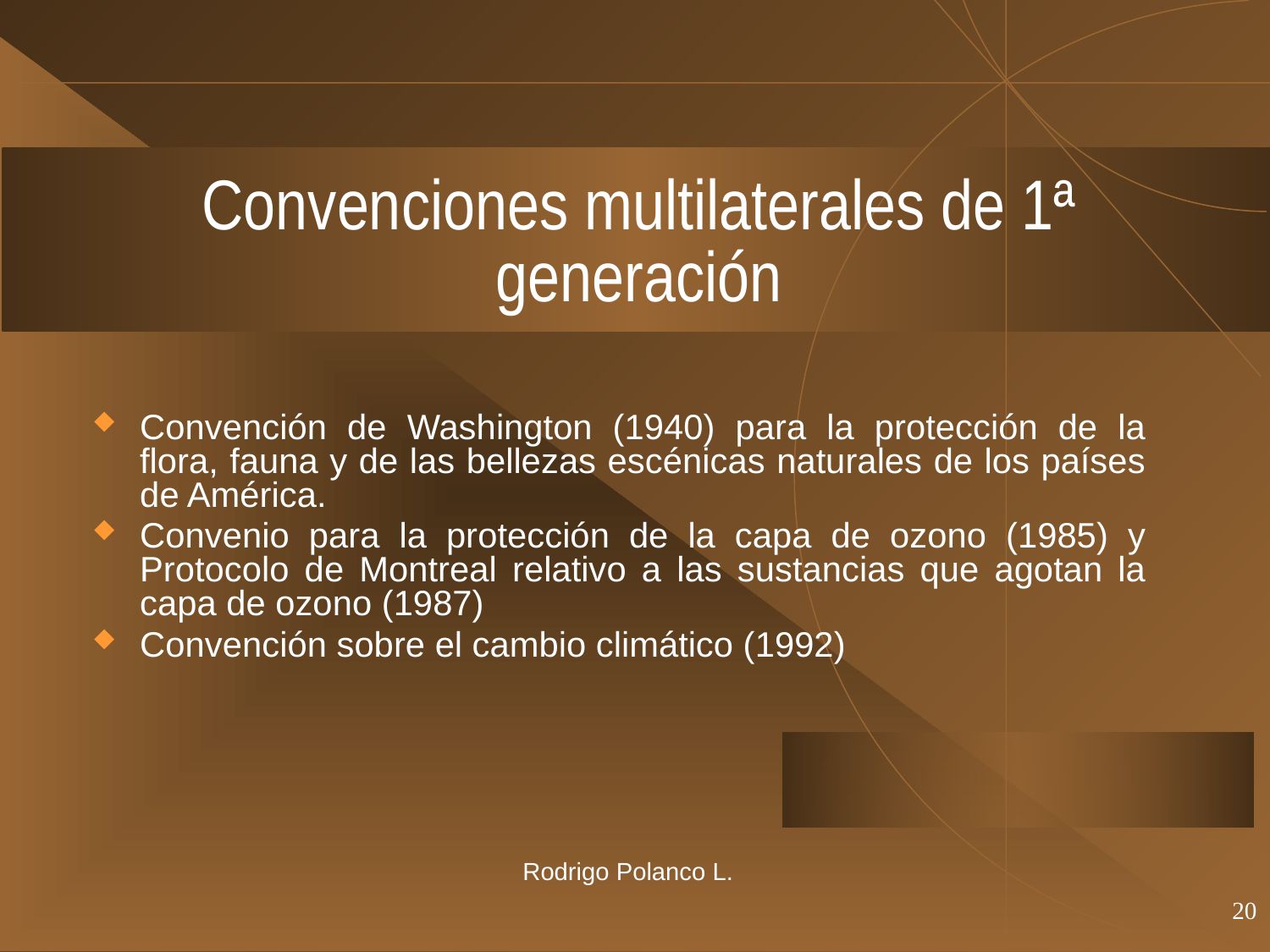

# Convenciones multilaterales de 1ª generación

Convención de Washington (1940) para la protección de la flora, fauna y de las bellezas escénicas naturales de los países de América.
Convenio para la protección de la capa de ozono (1985) y Protocolo de Montreal relativo a las sustancias que agotan la capa de ozono (1987)
Convención sobre el cambio climático (1992)

Rodrigo Polanco L.
20